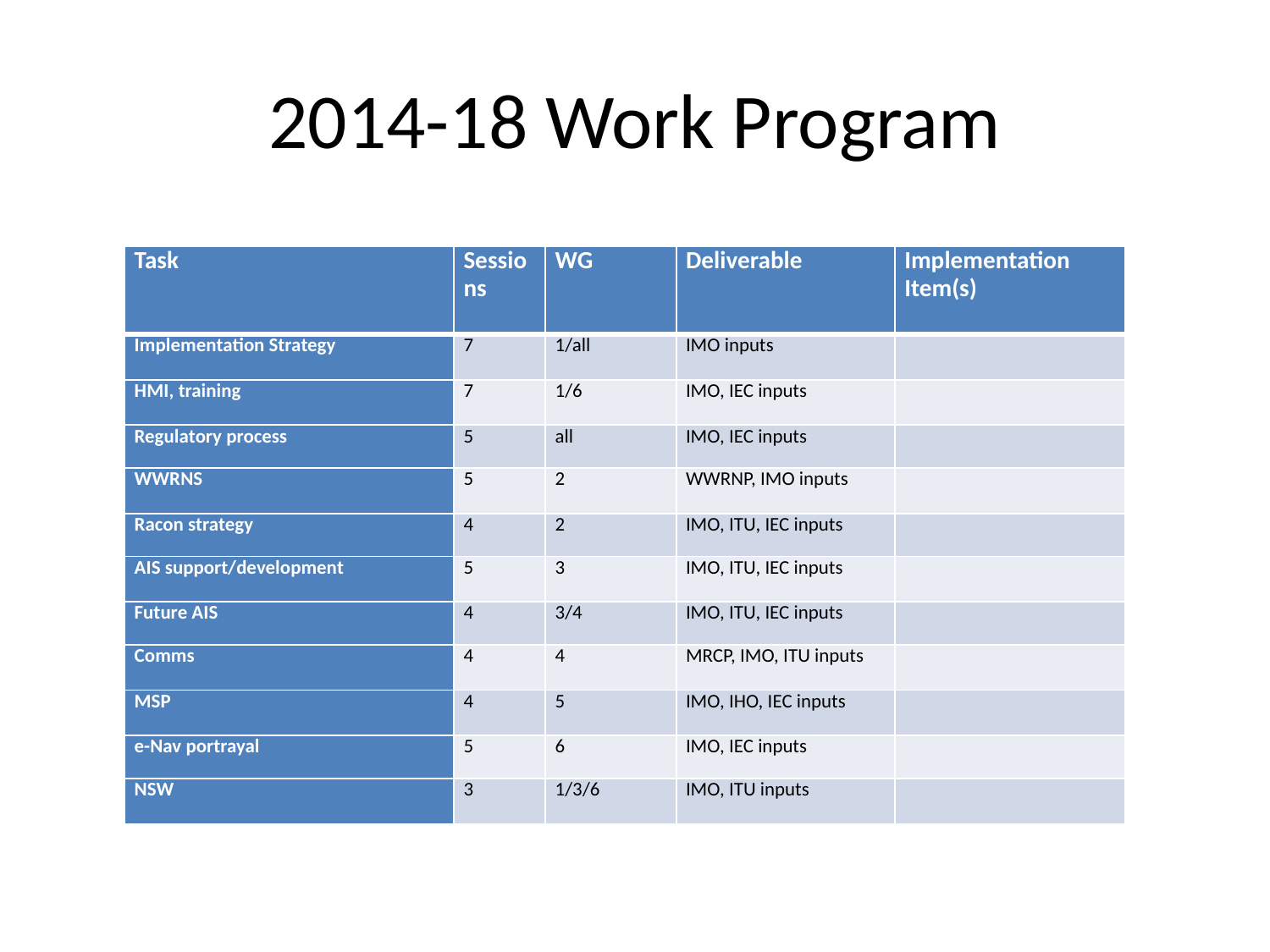

# 2014-18 Work Program
| Task | Sessions | WG | Deliverable | Implementation Item(s) |
| --- | --- | --- | --- | --- |
| Implementation Strategy | 7 | 1/all | IMO inputs |  |
| HMI, training | 7 | 1/6 | IMO, IEC inputs |  |
| Regulatory process | 5 | all | IMO, IEC inputs |  |
| WWRNS | 5 | 2 | WWRNP, IMO inputs |  |
| Racon strategy | 4 | 2 | IMO, ITU, IEC inputs |  |
| AIS support/development | 5 | 3 | IMO, ITU, IEC inputs |  |
| Future AIS | 4 | 3/4 | IMO, ITU, IEC inputs |  |
| Comms | 4 | 4 | MRCP, IMO, ITU inputs |  |
| MSP | 4 | 5 | IMO, IHO, IEC inputs |  |
| e-Nav portrayal | 5 | 6 | IMO, IEC inputs |  |
| NSW | 3 | 1/3/6 | IMO, ITU inputs |  |